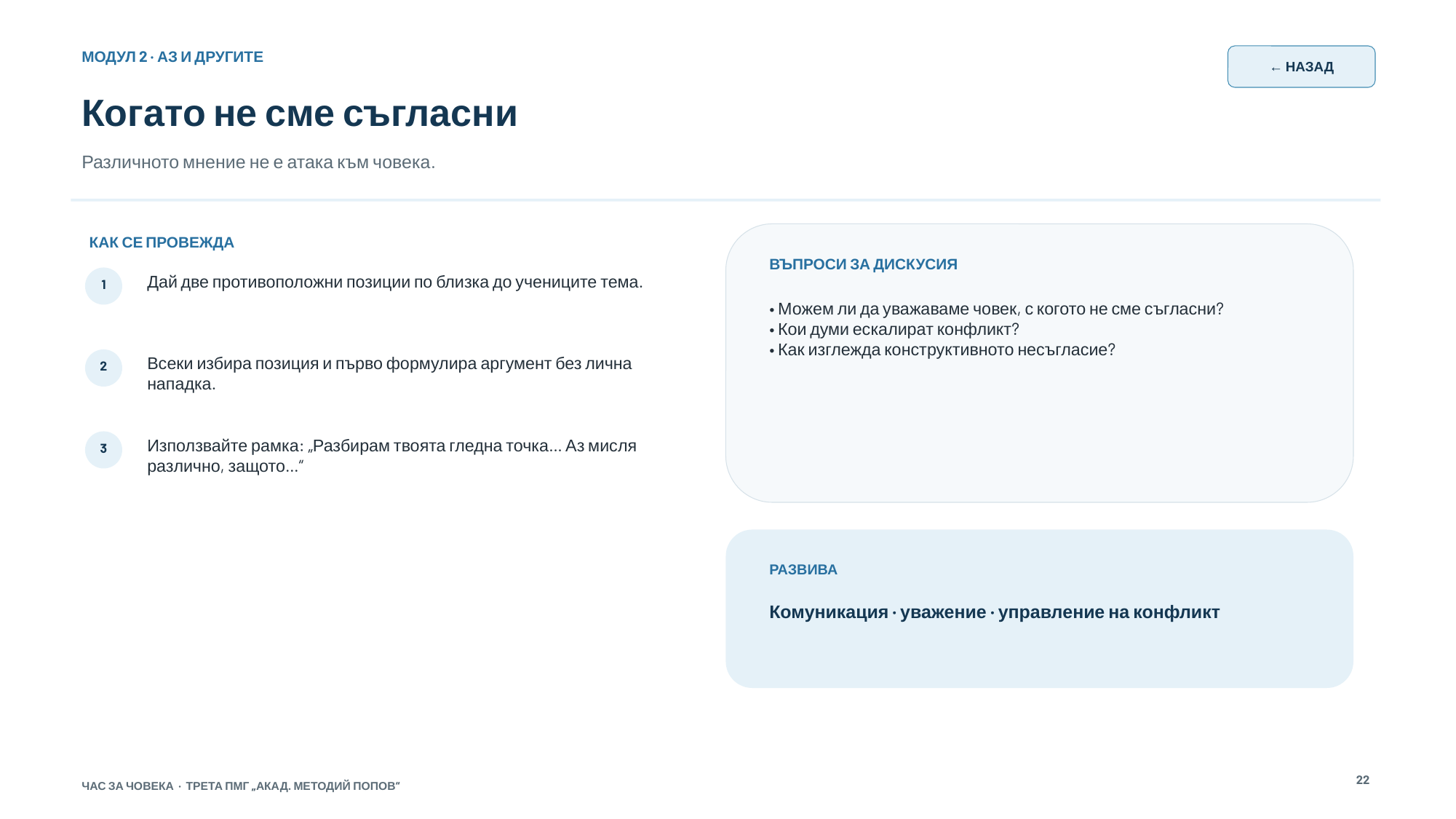

МОДУЛ 2 · АЗ И ДРУГИТЕ
← НАЗАД
Когато не сме съгласни
Различното мнение не е атака към човека.

КАК СЕ ПРОВЕЖДА
ВЪПРОСИ ЗА ДИСКУСИЯ
Дай две противоположни позиции по близка до учениците тема.

1
• Можем ли да уважаваме човек, с когото не сме съгласни?
• Кои думи ескалират конфликт?
• Как изглежда конструктивното несъгласие?
Всеки избира позиция и първо формулира аргумент без лична нападка.

2
Използвайте рамка: „Разбирам твоята гледна точка… Аз мисля различно, защото…“

3

РАЗВИВА
Комуникация · уважение · управление на конфликт
22
ЧАС ЗА ЧОВЕКА  ·  ТРЕТА ПМГ „АКАД. МЕТОДИЙ ПОПОВ“